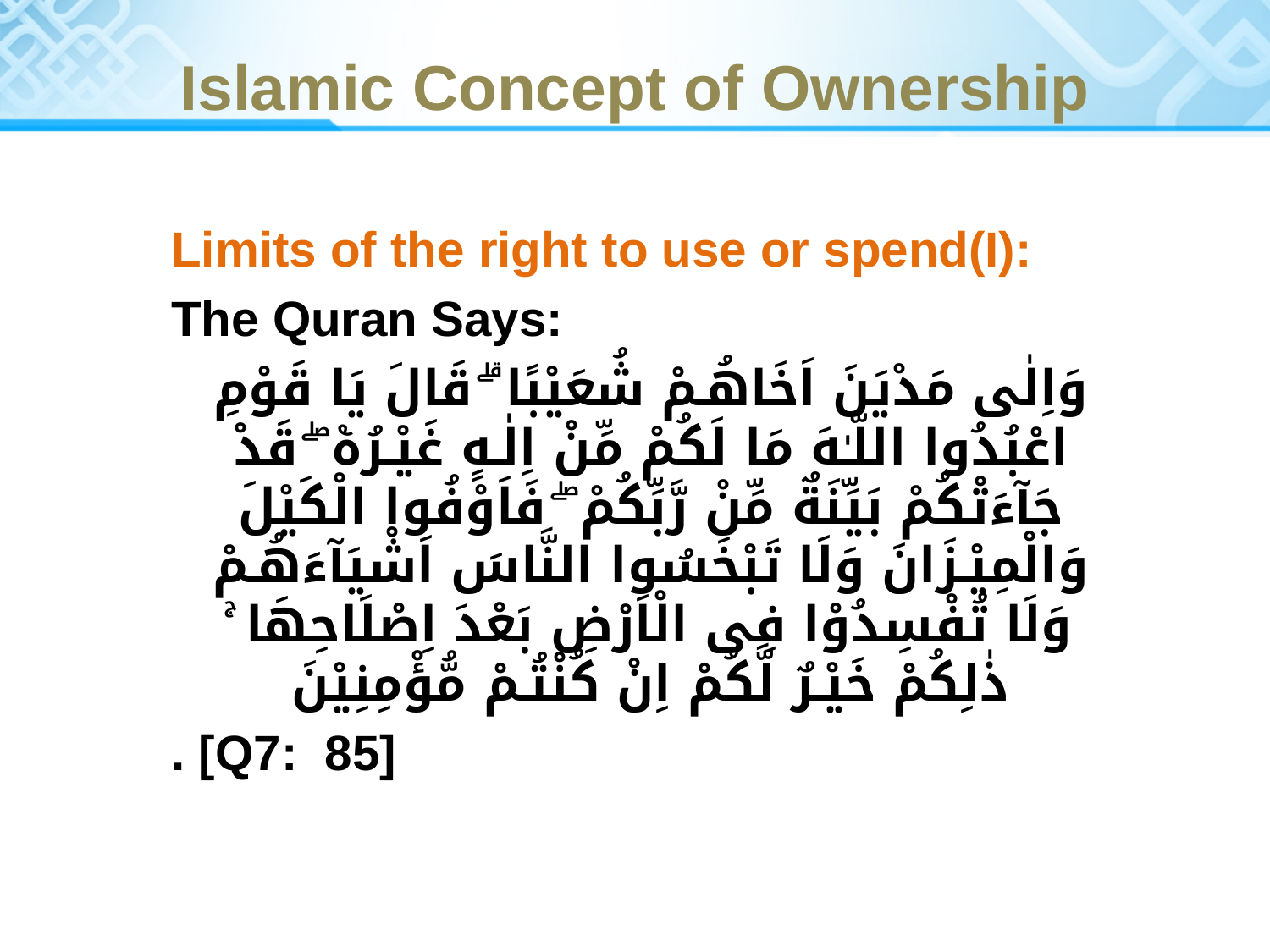

# Islamic Concept of Ownership

Limits of the right to use or spend(I):
The Quran Says:
وَاِلٰى مَدْيَنَ اَخَاهُـمْ شُعَيْبًا ۗ قَالَ يَا قَوْمِ اعْبُدُوا اللّـٰهَ مَا لَكُمْ مِّنْ اِلٰـهٍ غَيْـرُهٝ ۖ قَدْ جَآءَتْكُمْ بَيِّنَةٌ مِّنْ رَّبِّكُمْ ۖ فَاَوْفُوا الْكَيْلَ وَالْمِيْـزَانَ وَلَا تَبْخَسُوا النَّاسَ اَشْيَآءَهُـمْ وَلَا تُفْسِدُوْا فِى الْاَرْضِ بَعْدَ اِصْلَاحِهَا ۚ ذٰلِكُمْ خَيْـرٌ لَّكُمْ اِنْ كُنْتُـمْ مُّؤْمِنِيْنَ
. [Q7:  85]